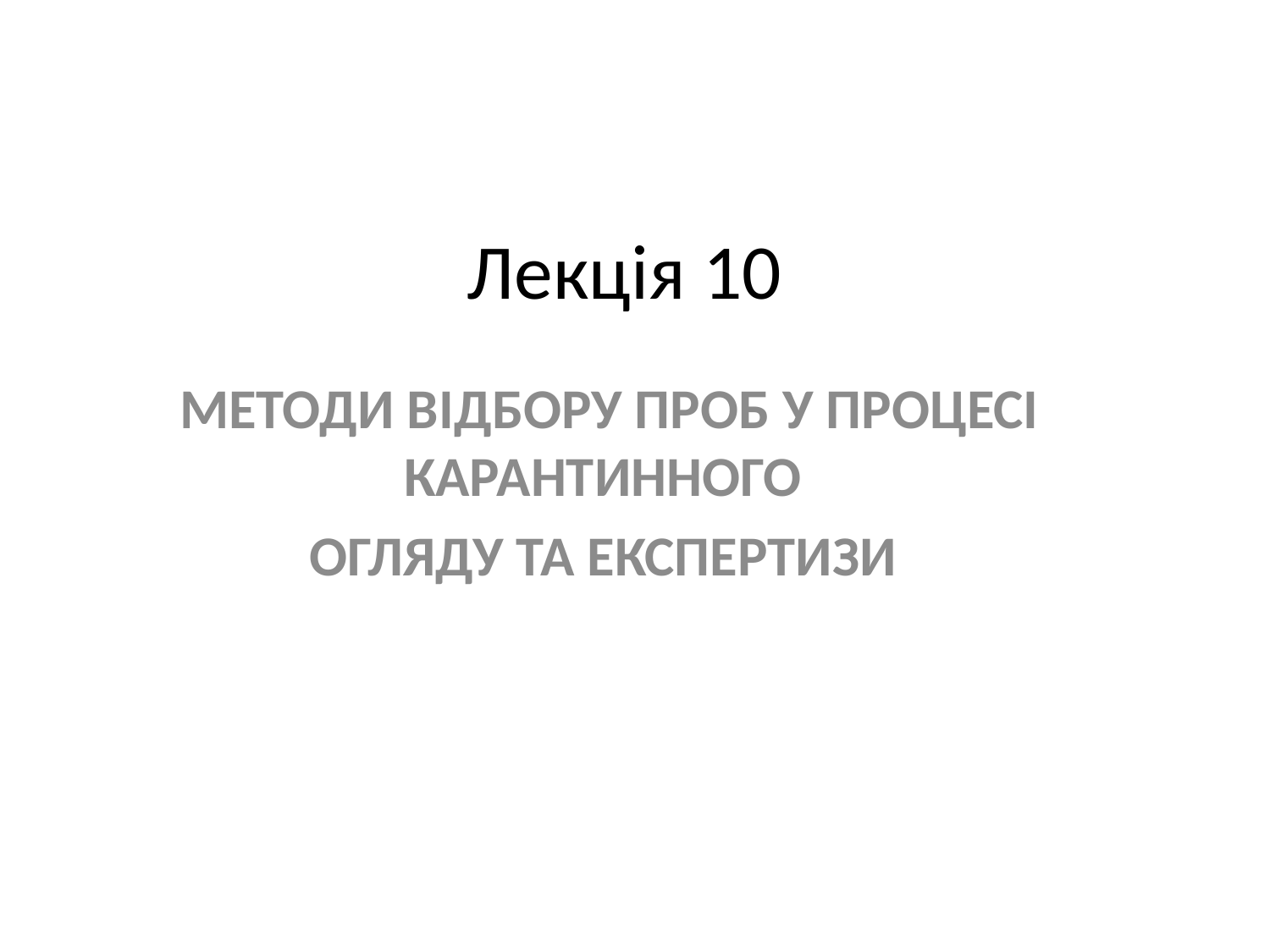

# Лекція 10
МЕТОДИ ВІДБОРУ ПРОБ У ПРОЦЕСІ КАРАНТИННОГО
ОГЛЯДУ ТА ЕКСПЕРТИЗИ